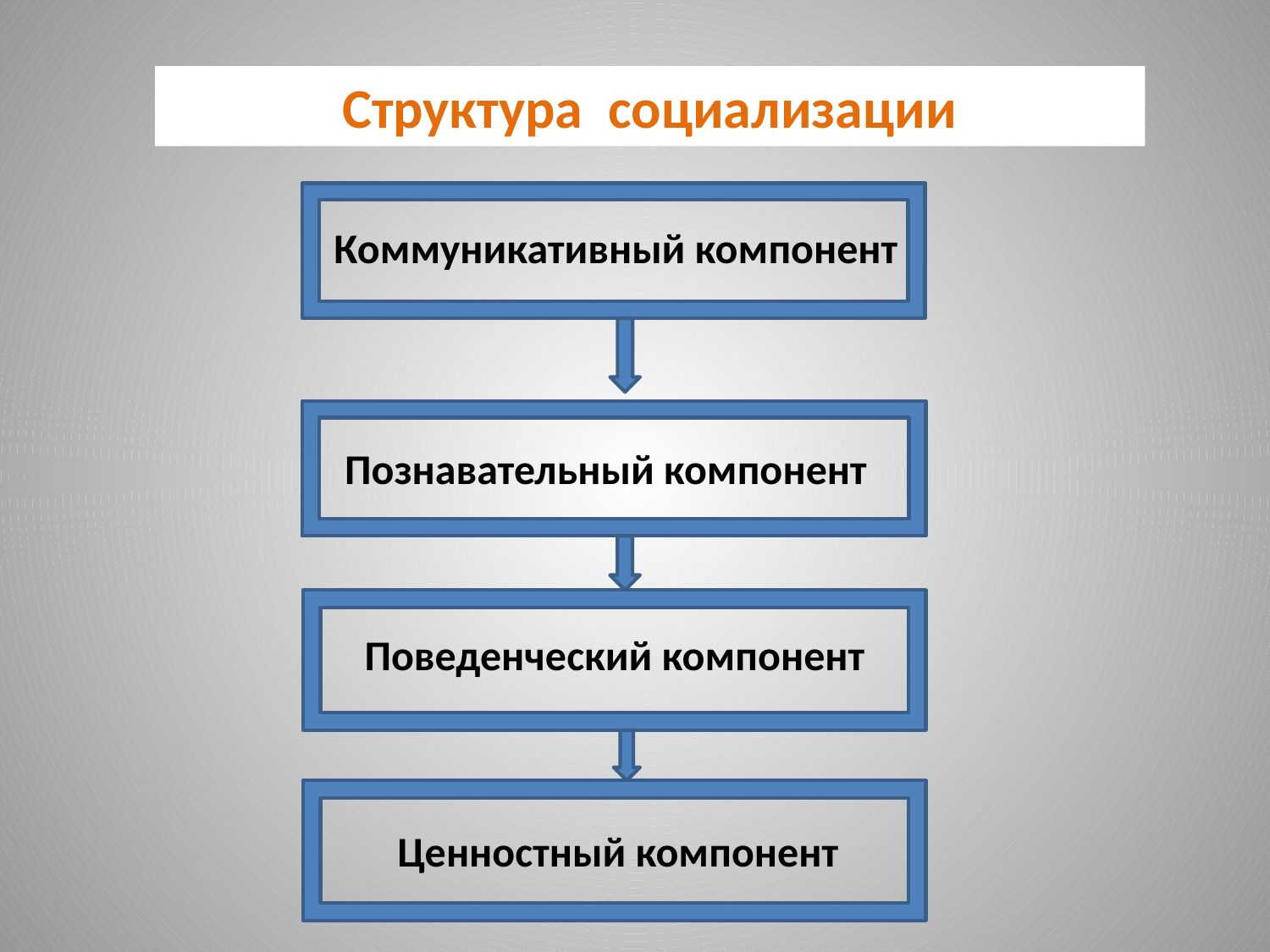

# Структура  социализации

 Коммуникативный компонент

 Познавательный компонент

 Поведенческий компонент

Ценностный компонент